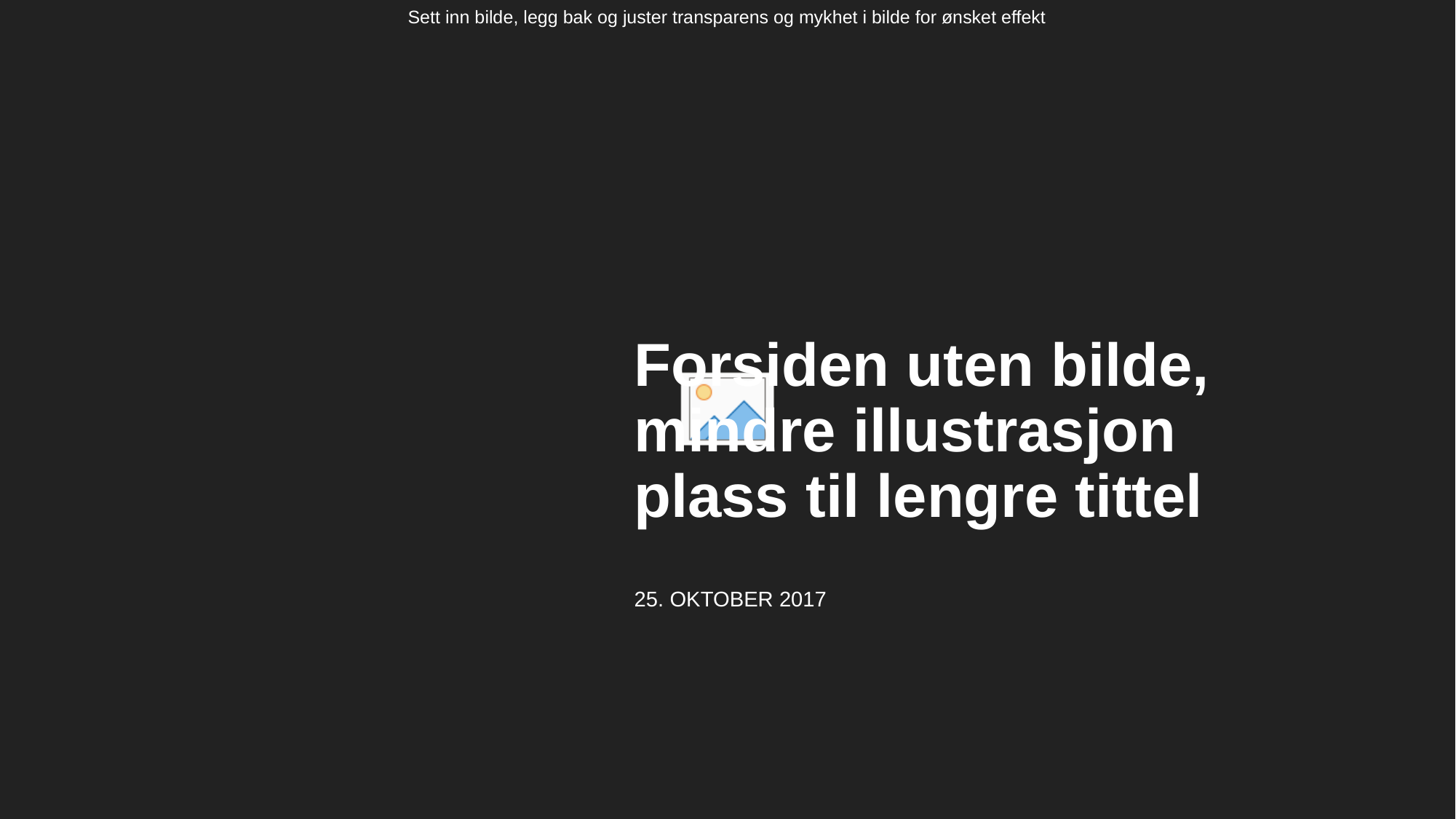

# Forsiden uten bilde, mindre illustrasjon plass til lengre tittel

25. Oktober 2017